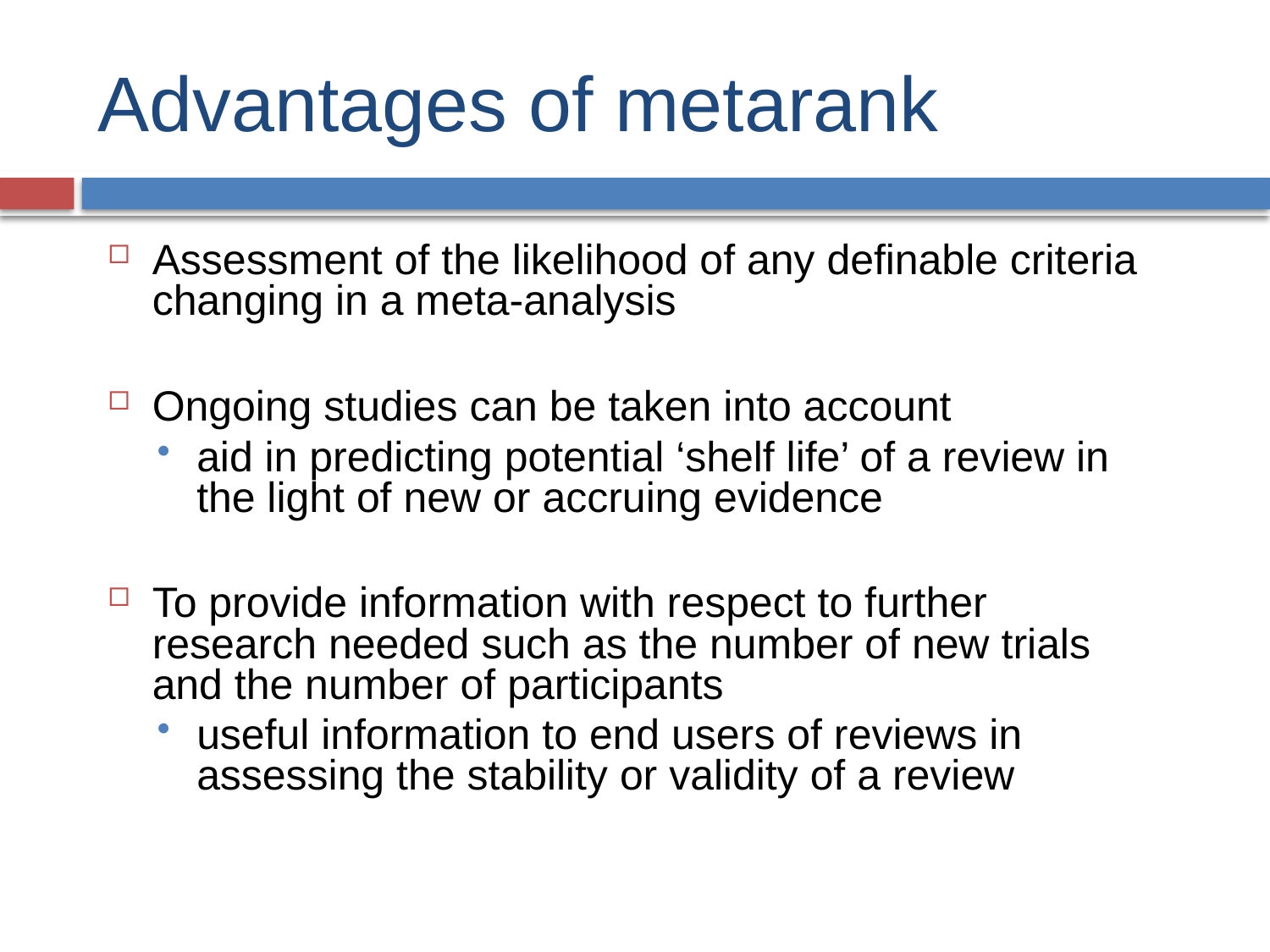

# Advantages of metarank
Assessment of the likelihood of any definable criteria changing in a meta-analysis

Ongoing studies can be taken into account
aid in predicting potential ‘shelf life’ of a review in the light of new or accruing evidence

To provide information with respect to further research needed such as the number of new trials and the number of participants
useful information to end users of reviews in assessing the stability or validity of a review